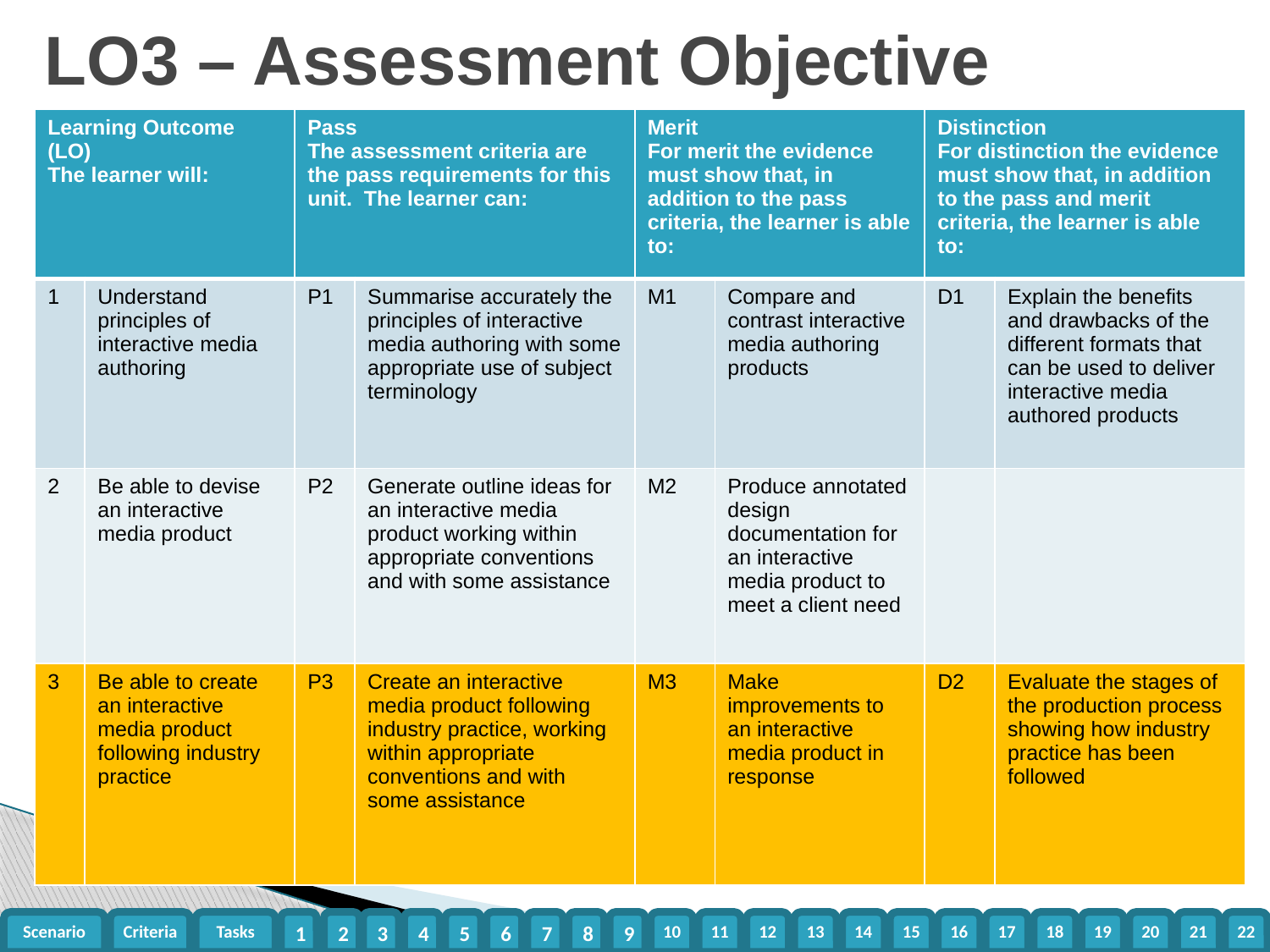

# LO3 – Assessment Objective
| Learning Outcome (LO) The learner will: |  | Pass The assessment criteria are the pass requirements for this unit. The learner can: |  | Merit For merit the evidence must show that, in addition to the pass criteria, the learner is able to: |  | Distinction For distinction the evidence must show that, in addition to the pass and merit criteria, the learner is able to: |  |
| --- | --- | --- | --- | --- | --- | --- | --- |
| 1 | Understand principles of interactive media authoring | P1 | Summarise accurately the principles of interactive media authoring with some appropriate use of subject terminology | M1 | Compare and contrast interactive media authoring products | D1 | Explain the benefits and drawbacks of the different formats that can be used to deliver interactive media authored products |
| 2 | Be able to devise an interactive media product | P2 | Generate outline ideas for an interactive media product working within appropriate conventions and with some assistance | M2 | Produce annotated design documentation for an interactive media product to meet a client need |  |  |
| 3 | Be able to create an interactive media product following industry practice | P3 | Create an interactive media product following industry practice, working within appropriate conventions and with some assistance | M3 | Make improvements to an interactive media product in response | D2 | Evaluate the stages of the production process showing how industry practice has been followed |